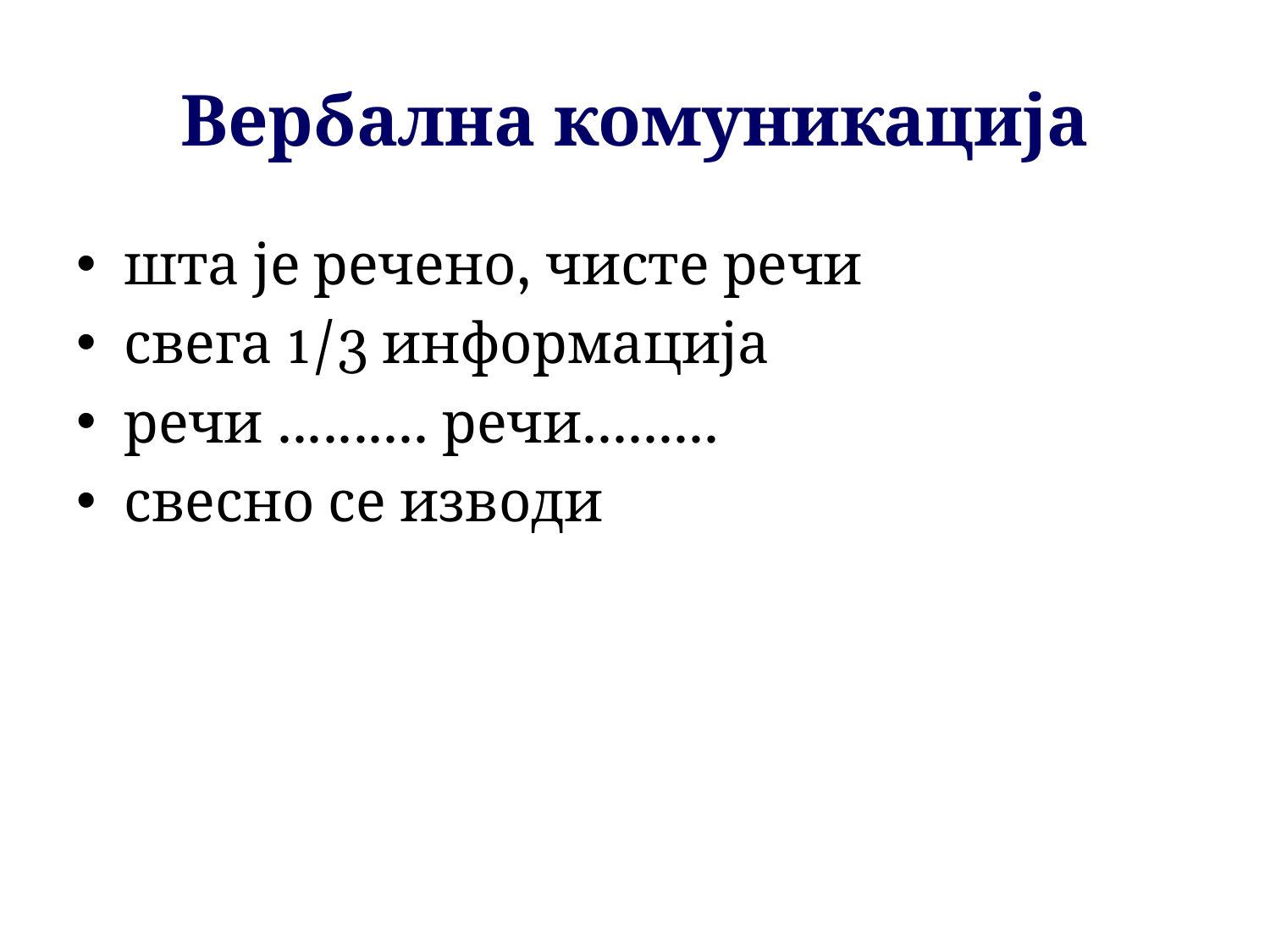

# Вербална комуникација
шта је речено, чисте речи
свега 1/3 информација
речи .......... речи.........
свесно се изводи